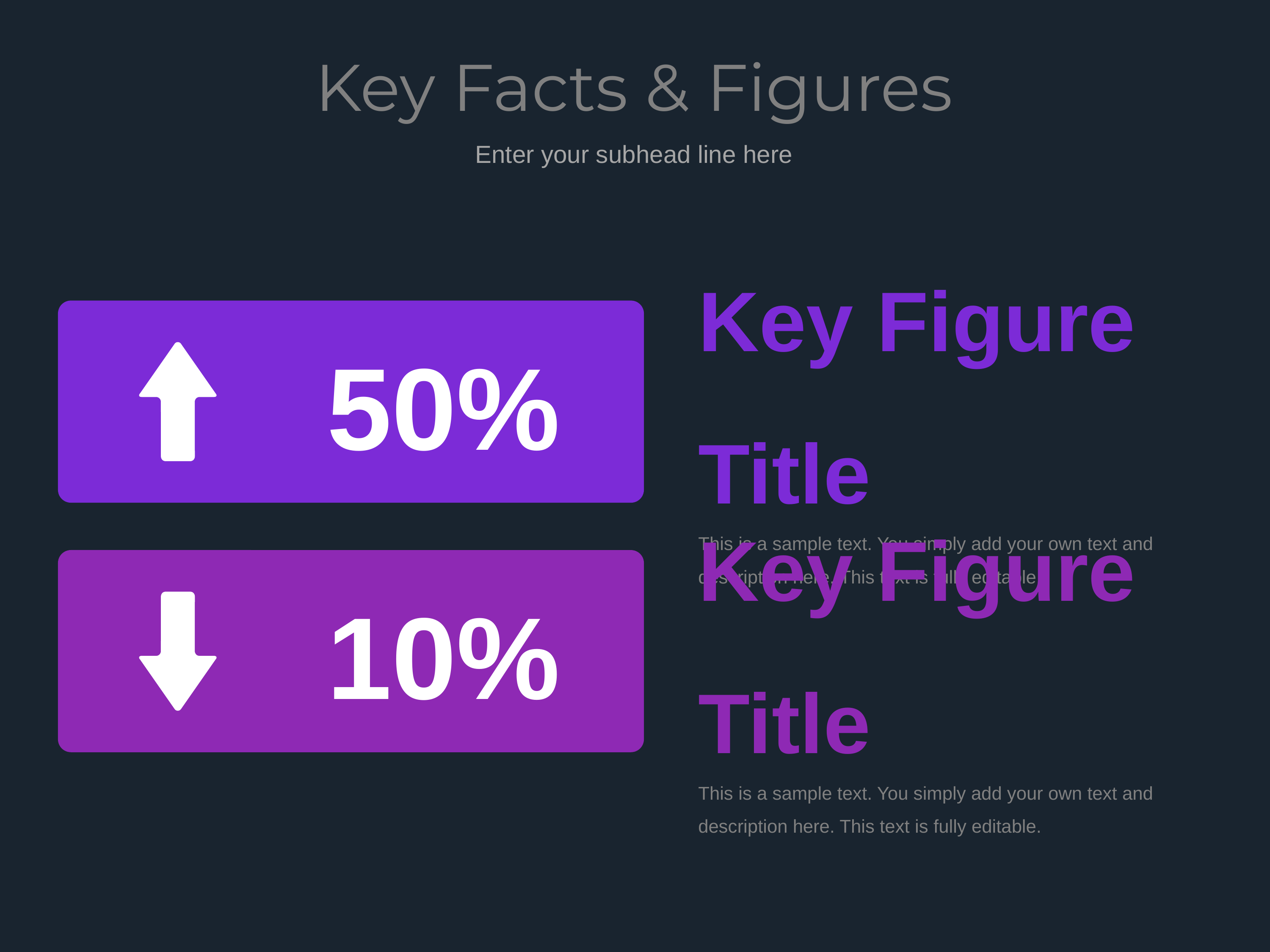

# Key Facts & Figures
Enter your subhead line here
Key Figure Title
This is a sample text. You simply add your own text and description here. This text is fully editable.

50%

Key Figure Title
This is a sample text. You simply add your own text and description here. This text is fully editable.

10%